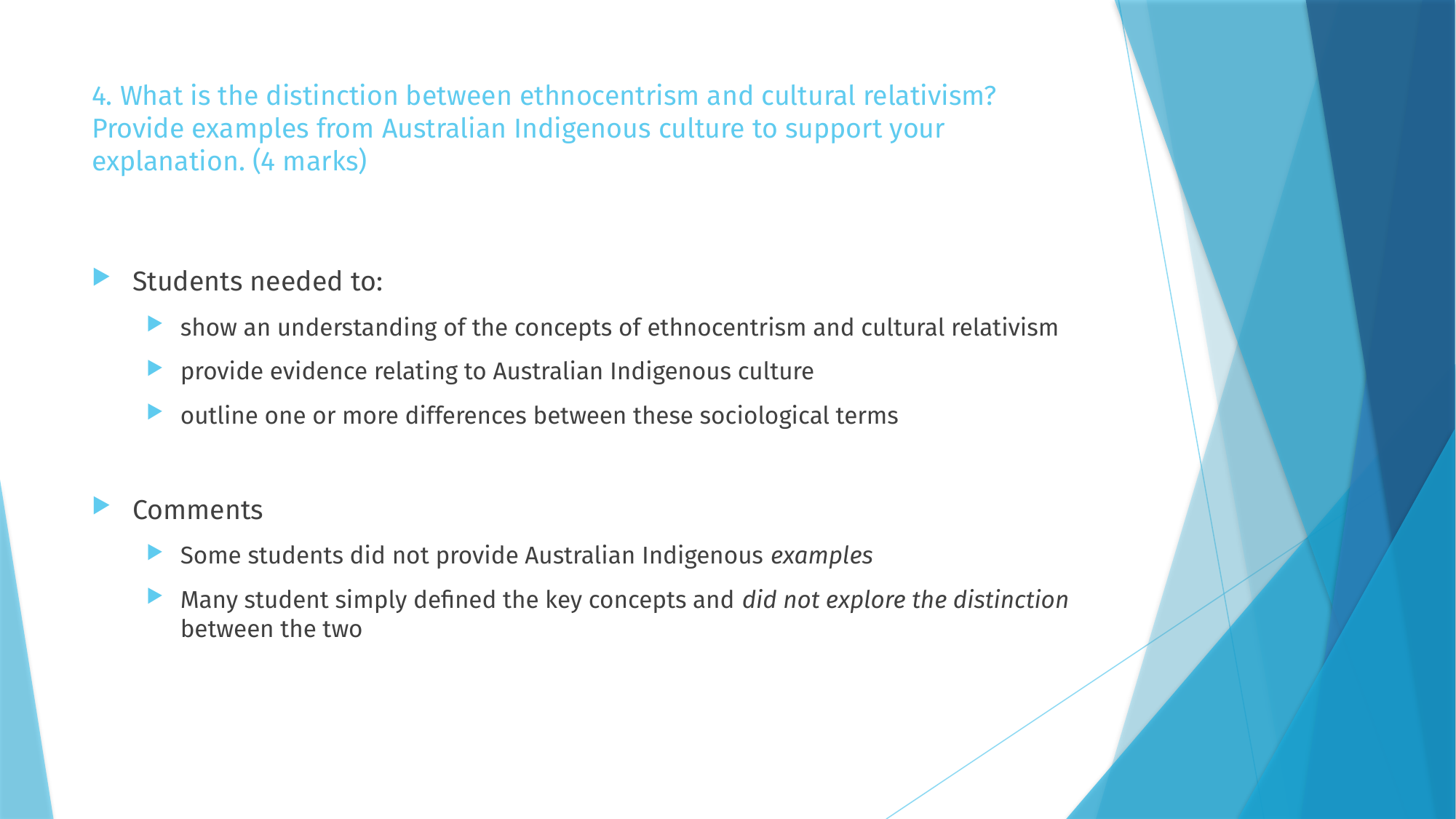

# 4. What is the distinction between ethnocentrism and cultural relativism? Provide examples from Australian Indigenous culture to support your explanation. (4 marks)
Students needed to:
show an understanding of the concepts of ethnocentrism and cultural relativism
provide evidence relating to Australian Indigenous culture
outline one or more differences between these sociological terms

Comments
Some students did not provide Australian Indigenous examples
Many student simply defined the key concepts and did not explore the distinction between the two